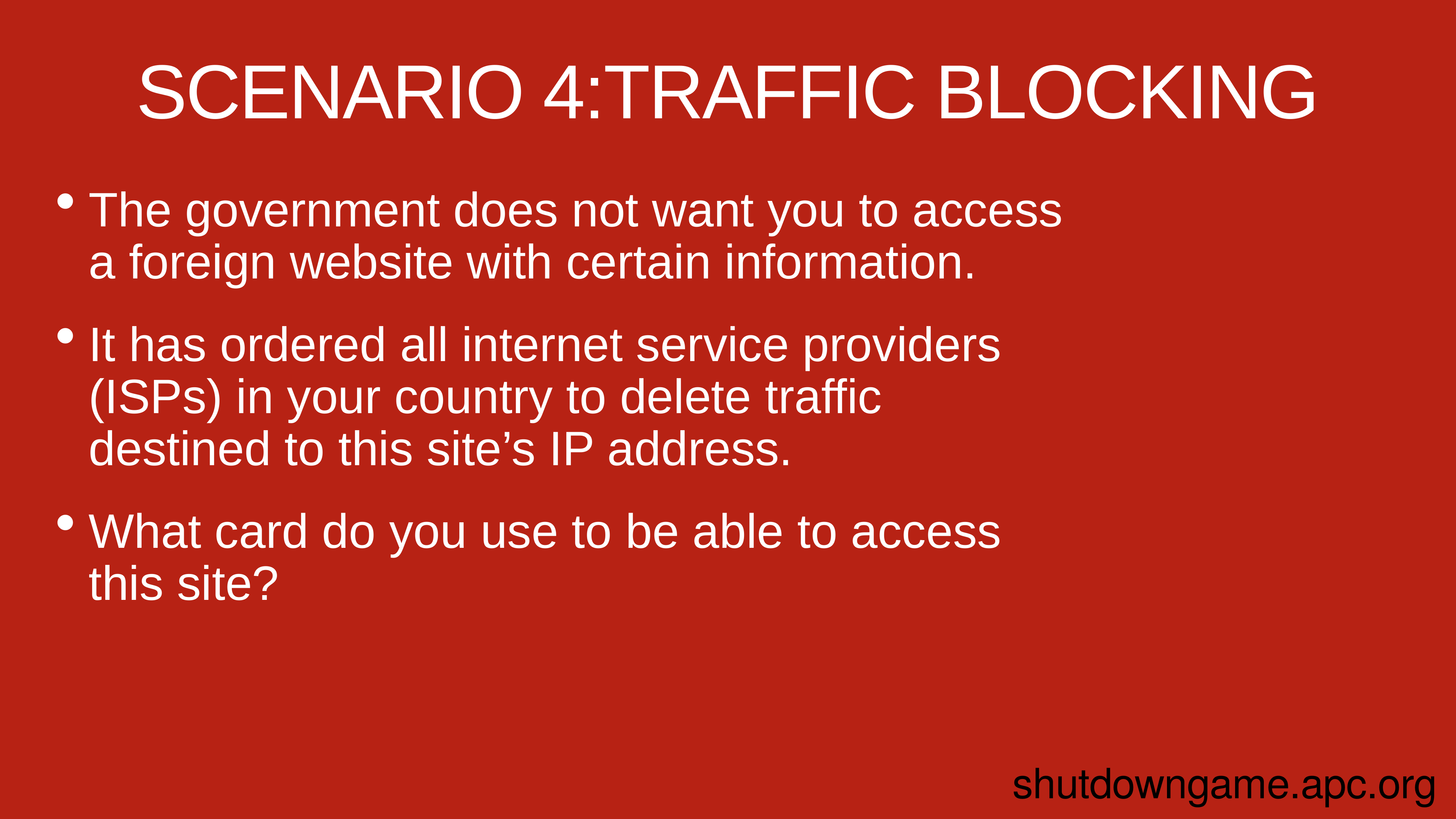

# Scenario 4:Traffic blocking

The government does not want you to access a foreign website with certain information.
It has ordered all internet service providers (ISPs) in your country to delete traffic destined to this site’s IP address.
What card do you use to be able to access this site?
shutdowngame.apc.org